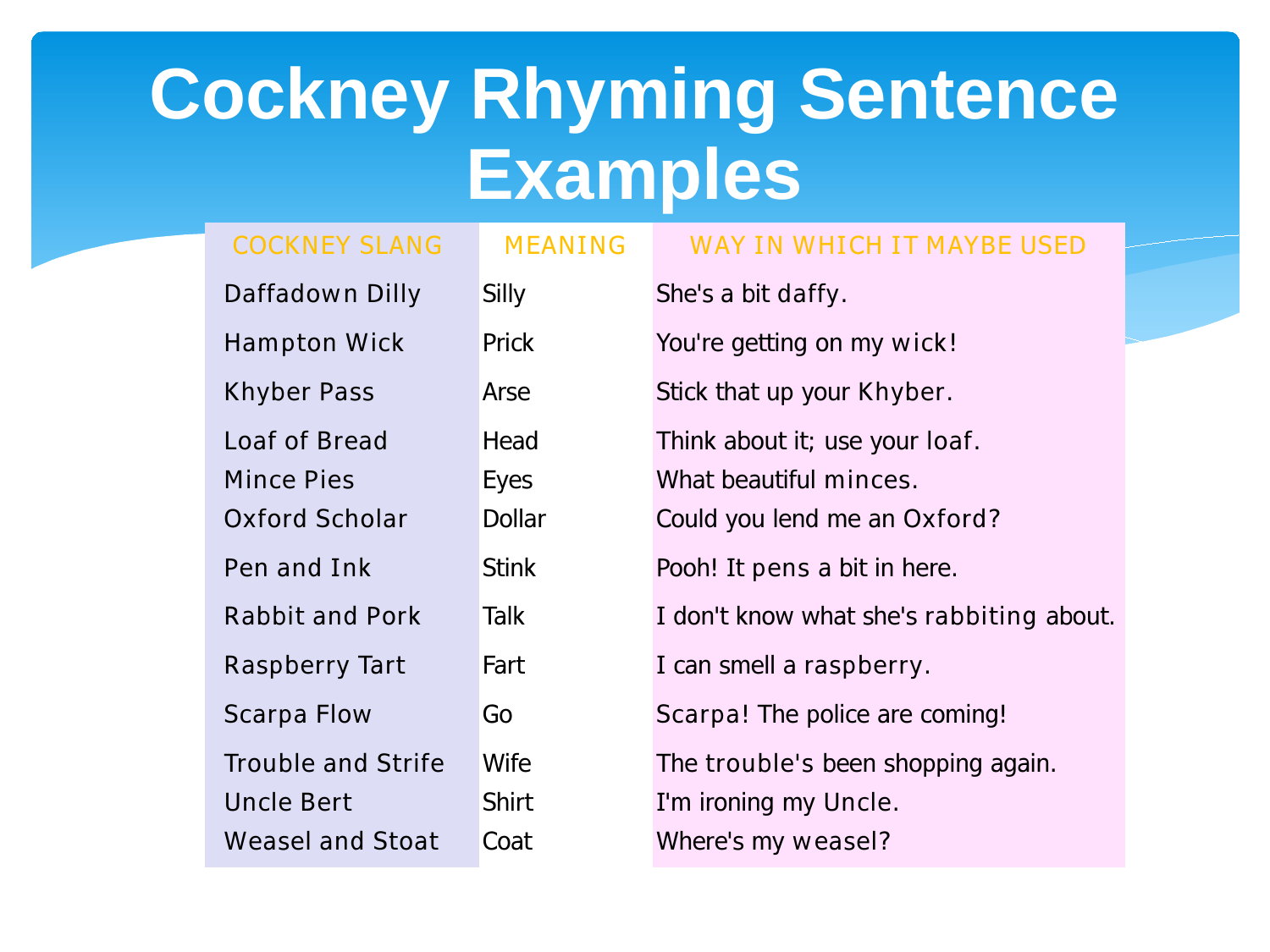

# Cockney Rhyming Sentence Examples
| COCKNEY SLANG | MEANING | WAY IN WHICH IT MAYBE USED |
| --- | --- | --- |
| Daffadown Dilly | Silly | She's a bit daffy. |
| Hampton Wick | Prick | You're getting on my wick! |
| Khyber Pass | Arse | Stick that up your Khyber. |
| Loaf of Bread | Head | Think about it; use your loaf. |
| Mince Pies | Eyes | What beautiful minces. |
| Oxford Scholar | Dollar | Could you lend me an Oxford? |
| Pen and Ink | Stink | Pooh! It pens a bit in here. |
| Rabbit and Pork | Talk | I don't know what she's rabbiting about. |
| Raspberry Tart | Fart | I can smell a raspberry. |
| Scarpa Flow | Go | Scarpa! The police are coming! |
| Trouble and Strife | Wife | The trouble's been shopping again. |
| Uncle Bert | Shirt | I'm ironing my Uncle. |
| Weasel and Stoat | Coat | Where's my weasel? |